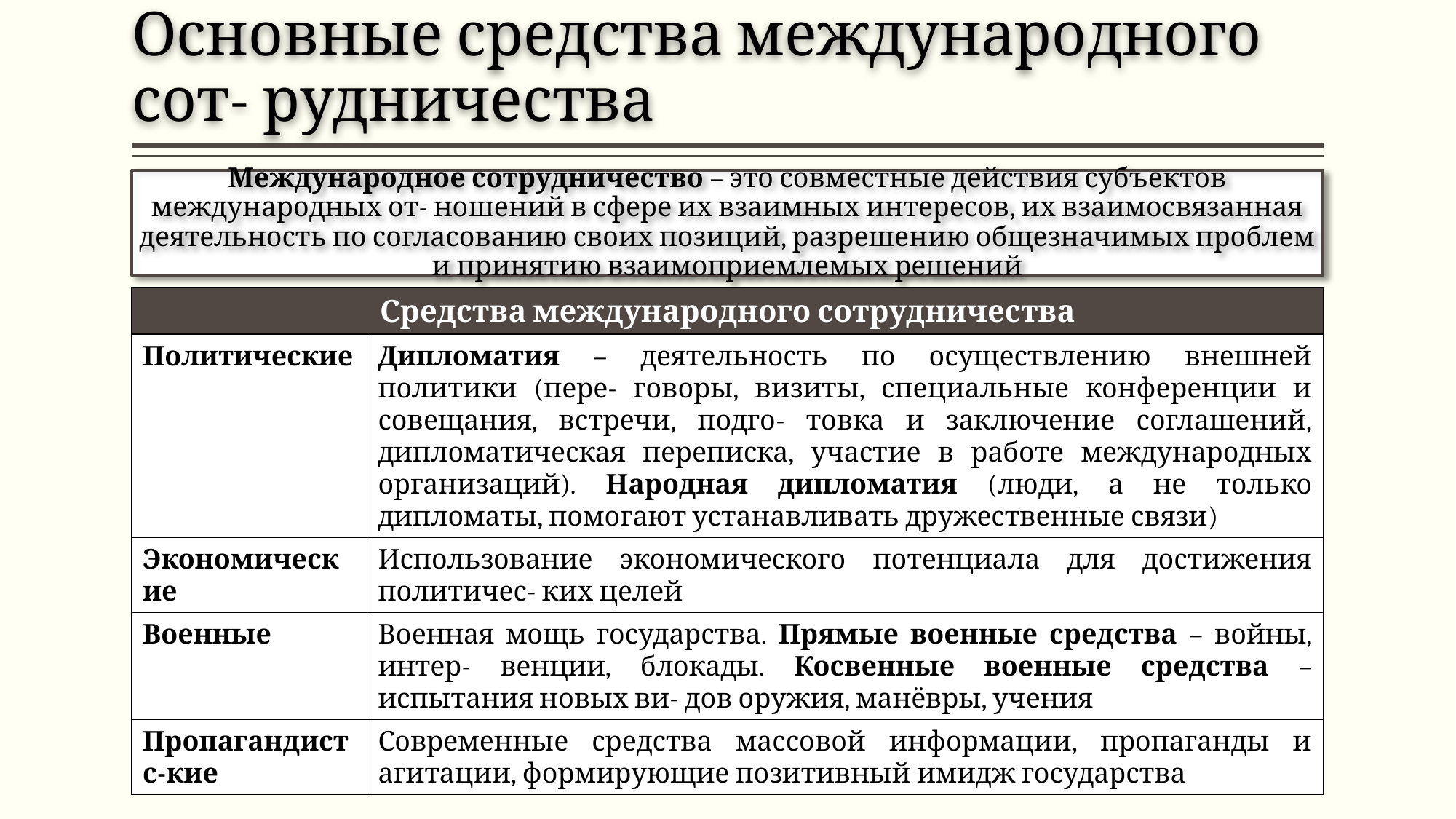

# Основные средства международного сот- рудничества

Международное сотрудничество – это совместные действия субъектов международных от- ношений в сфере их взаимных интересов, их взаимосвязанная деятельность по согласованию своих позиций, разрешению общезначимых проблем и принятию взаимоприемлемых решений
| Средства международного сотрудничества |  |
| --- | --- |
| Политические | Дипломатия – деятельность по осуществлению внешней политики (пере- говоры, визиты, специальные конференции и совещания, встречи, подго- товка и заключение соглашений, дипломатическая переписка, участие в работе международных организаций). Народная дипломатия (люди, а не только дипломаты, помогают устанавливать дружественные связи) |
| Экономические | Использование экономического потенциала для достижения политичес- ких целей |
| Военные | Военная мощь государства. Прямые военные средства – войны, интер- венции, блокады. Косвенные военные средства – испытания новых ви- дов оружия, манёвры, учения |
| Пропагандистс-кие | Современные средства массовой информации, пропаганды и агитации, формирующие позитивный имидж государства |